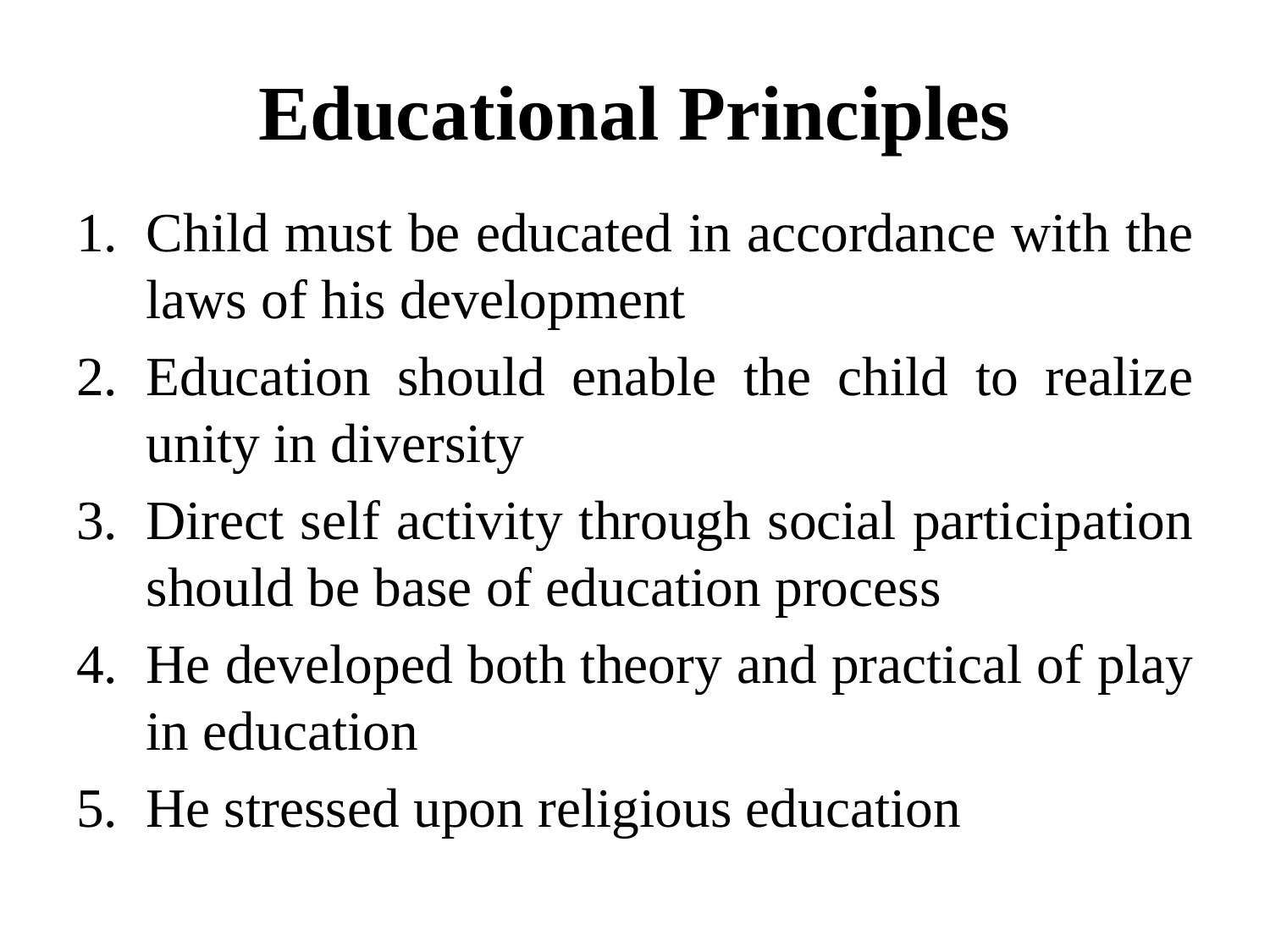

# Educational Principles
Child must be educated in accordance with the laws of his development
Education should enable the child to realize unity in diversity
Direct self activity through social participation should be base of education process
He developed both theory and practical of play in education
He stressed upon religious education